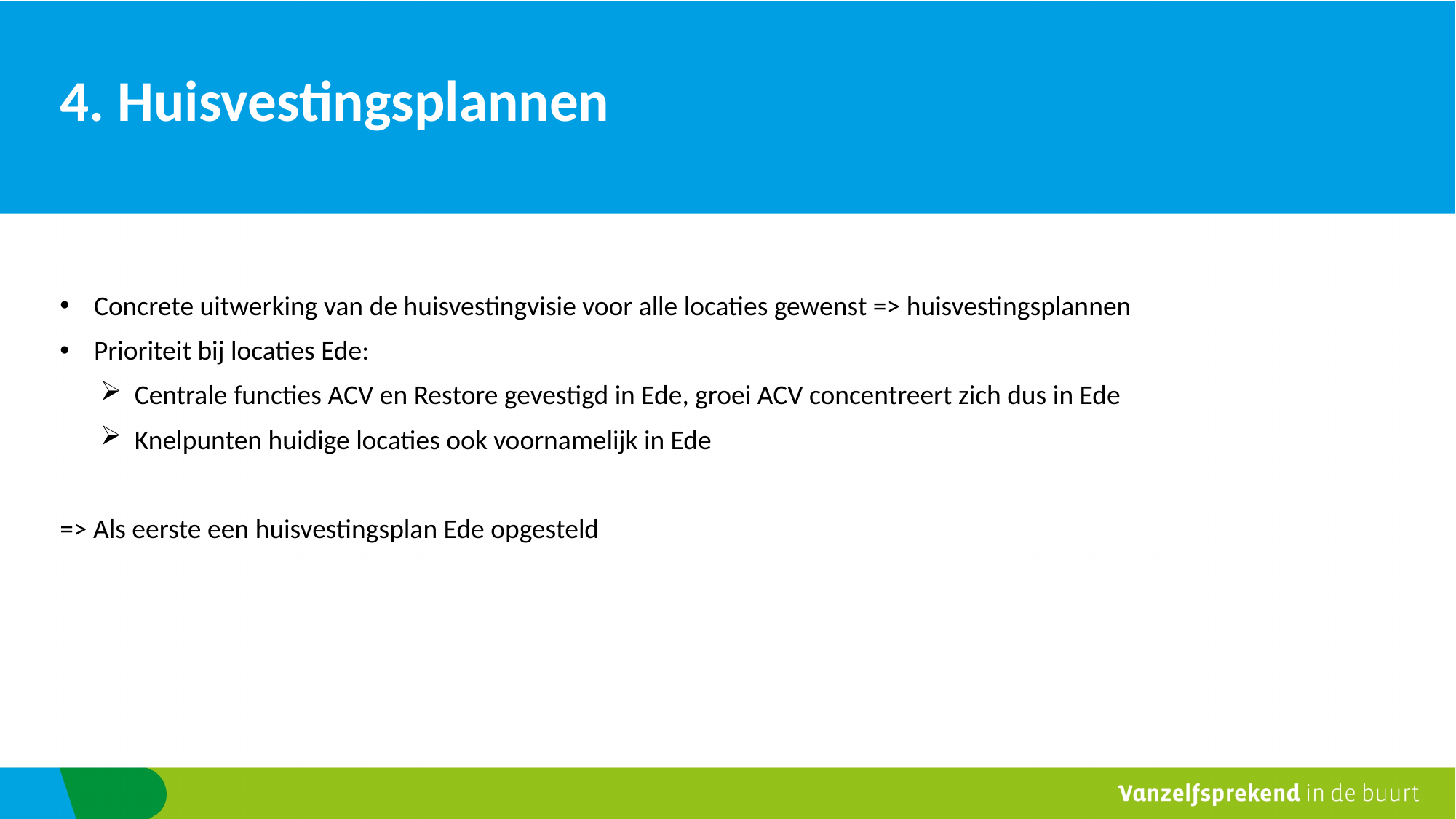

# 4. Huisvestingsplannen

Concrete uitwerking van de huisvestingvisie voor alle locaties gewenst => huisvestingsplannen
Prioriteit bij locaties Ede:
Centrale functies ACV en Restore gevestigd in Ede, groei ACV concentreert zich dus in Ede
Knelpunten huidige locaties ook voornamelijk in Ede

=> Als eerste een huisvestingsplan Ede opgesteld